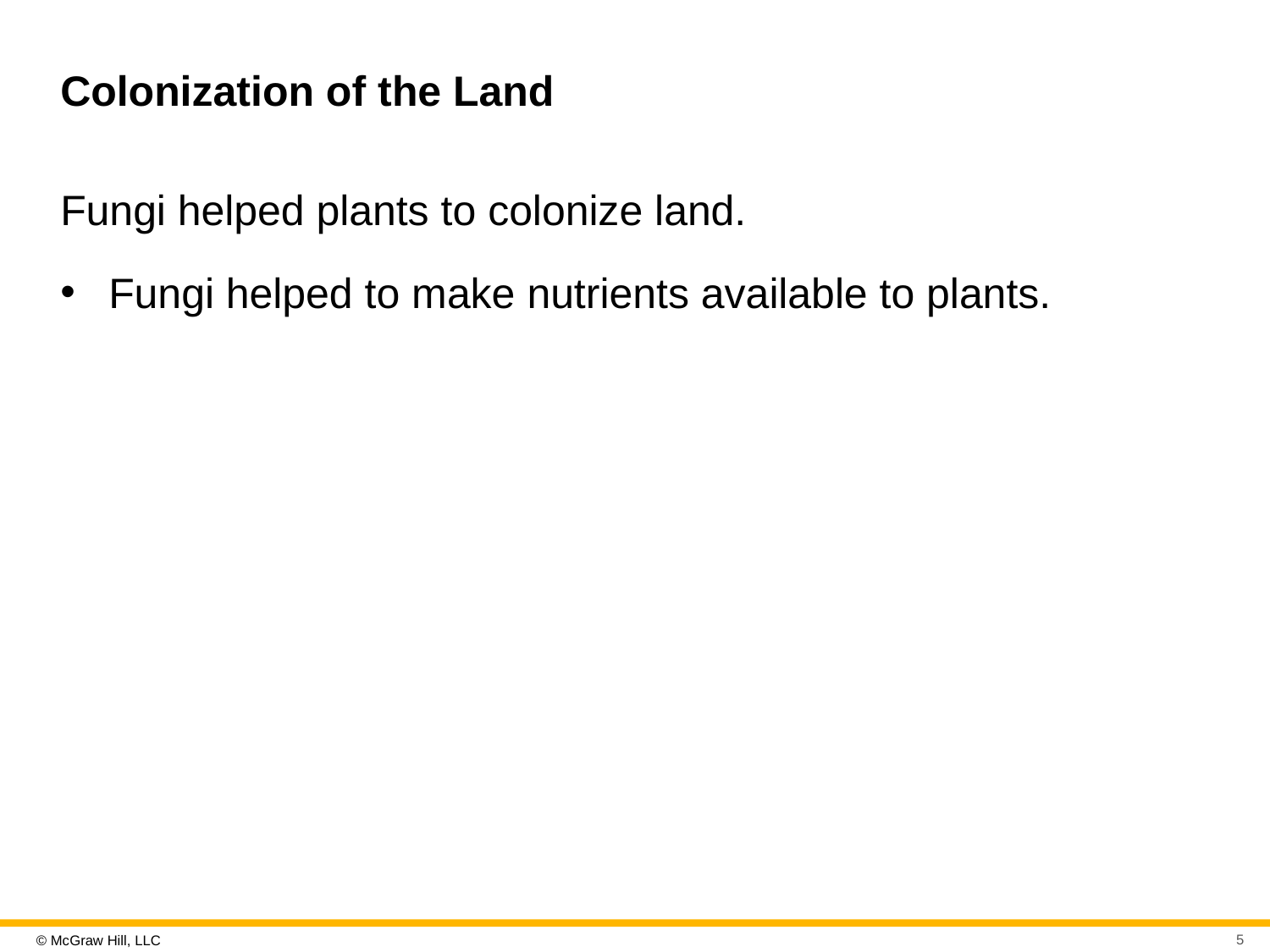

# Colonization of the Land
Fungi helped plants to colonize land.
Fungi helped to make nutrients available to plants.
5